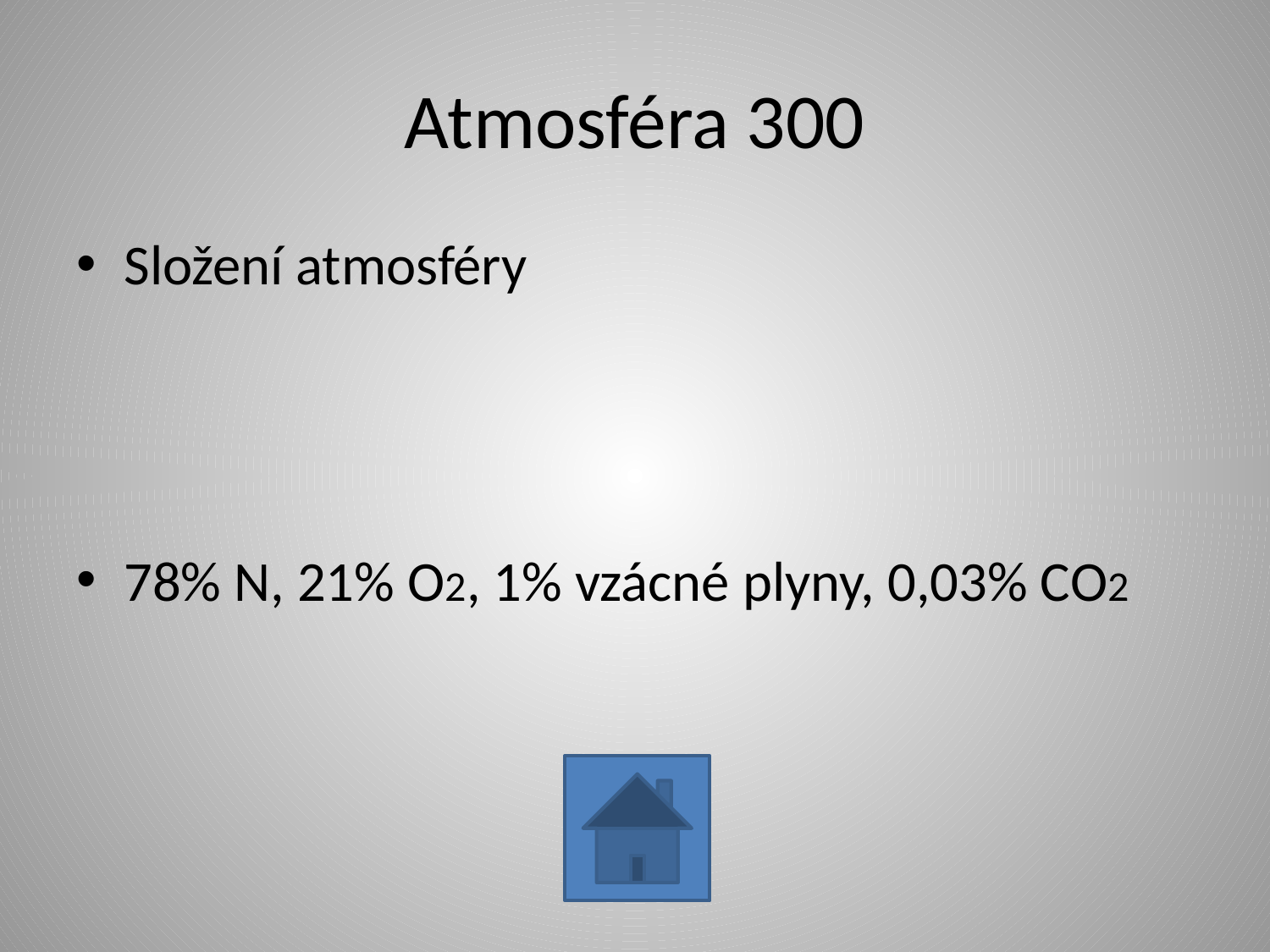

# Atmosféra 300
Složení atmosféry

78% N, 21% O2, 1% vzácné plyny, 0,03% CO2